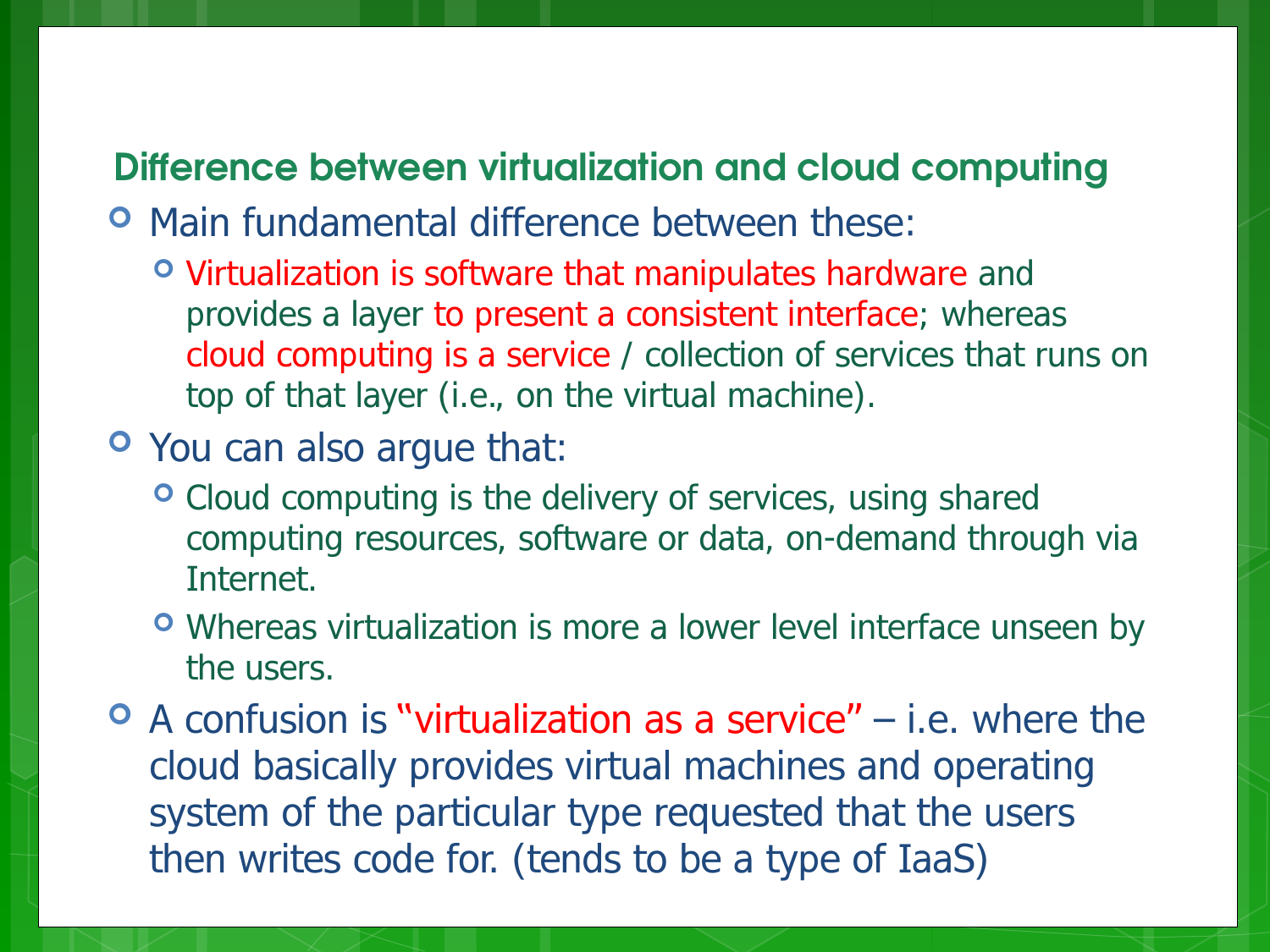

# Difference between virtualization and cloud computing
Main fundamental difference between these:
Virtualization is software that manipulates hardware and provides a layer to present a consistent interface; whereas cloud computing is a service / collection of services that runs on top of that layer (i.e., on the virtual machine).
You can also argue that:
Cloud computing is the delivery of services, using shared computing resources, software or data, on-demand through via Internet.
Whereas virtualization is more a lower level interface unseen by the users.
A confusion is “virtualization as a service” – i.e. where the cloud basically provides virtual machines and operating system of the particular type requested that the users then writes code for. (tends to be a type of IaaS)